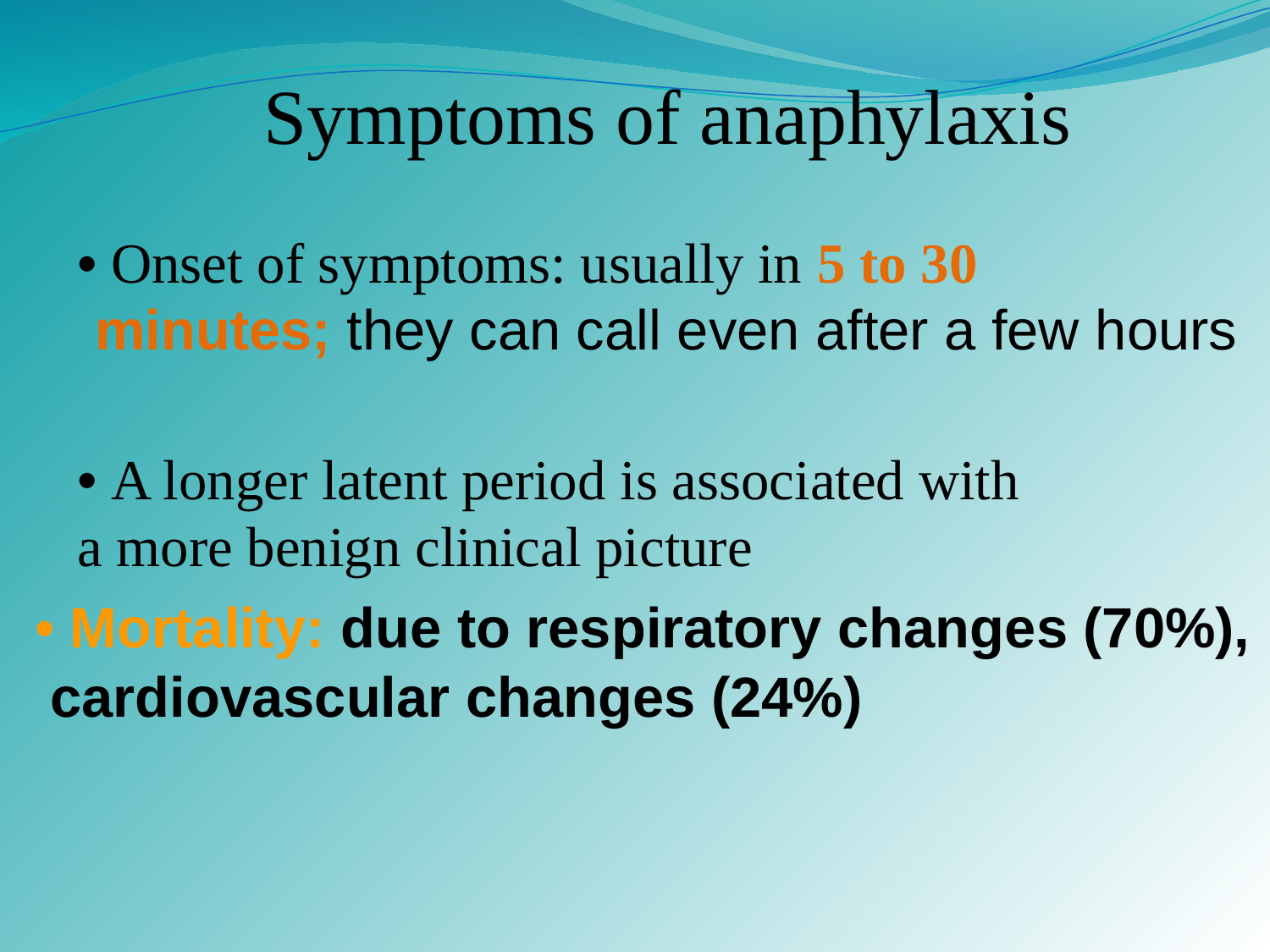

Symptoms of anaphylaxis
• Onset of symptoms: usually in 5 to 30

minutes; they can call even after a few hours
• A longer latent period is associated with
a more benign clinical picture
• Mortality: due to respiratory changes (70%),
 cardiovascular changes (24%)